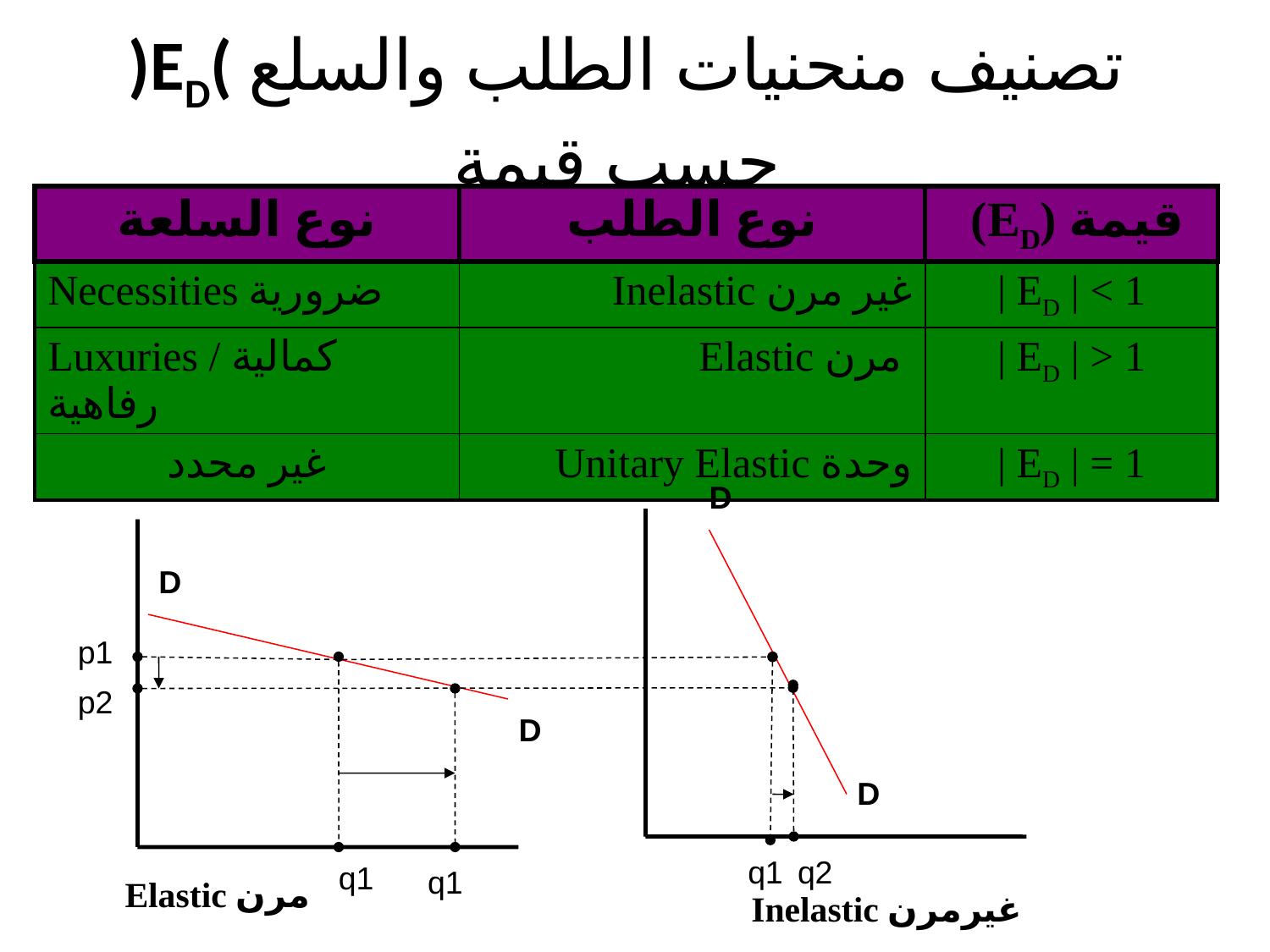

)ED( تصنيف منحنيات الطلب والسلع حسب قيمة
| نوع السلعة | نوع الطلب | قيمة (ED) |
| --- | --- | --- |
| Necessities ضرورية | Inelastic غير مرن | | ED | < 1 |
| Luxuries كمالية / رفاهية | Elastic مرن | | ED | > 1 |
| غير محدد | Unitary Elastic وحدة | | ED | = 1 |
D

D

p1

p2

D
D

q1
q2

q1
q1
Elastic مرن
Inelastic غيرمرن